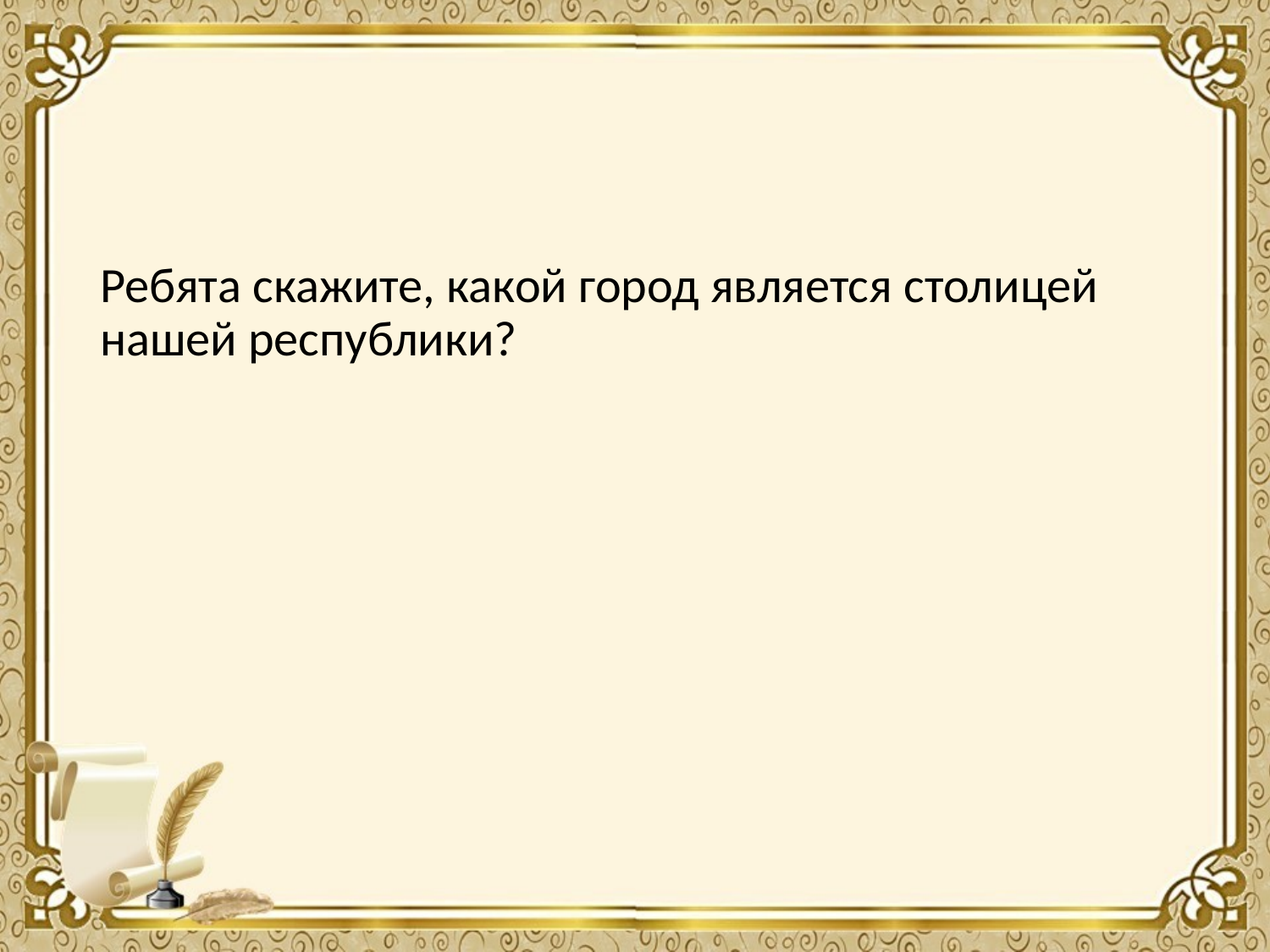

#
Ребята скажите, какой город является столицей нашей республики?